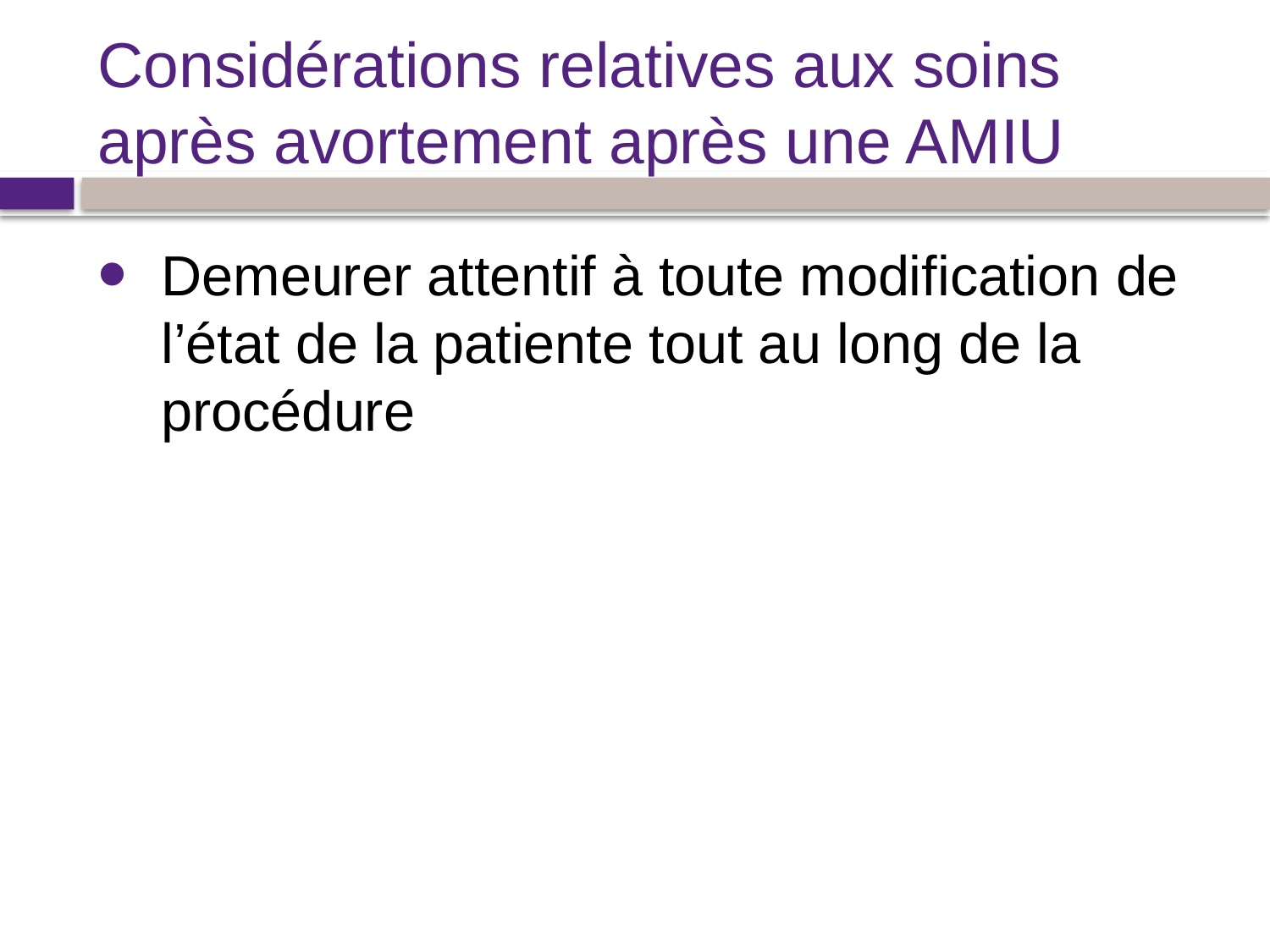

# Considérations relatives aux soins après avortement après une AMIU
Demeurer attentif à toute modification de l’état de la patiente tout au long de la procédure